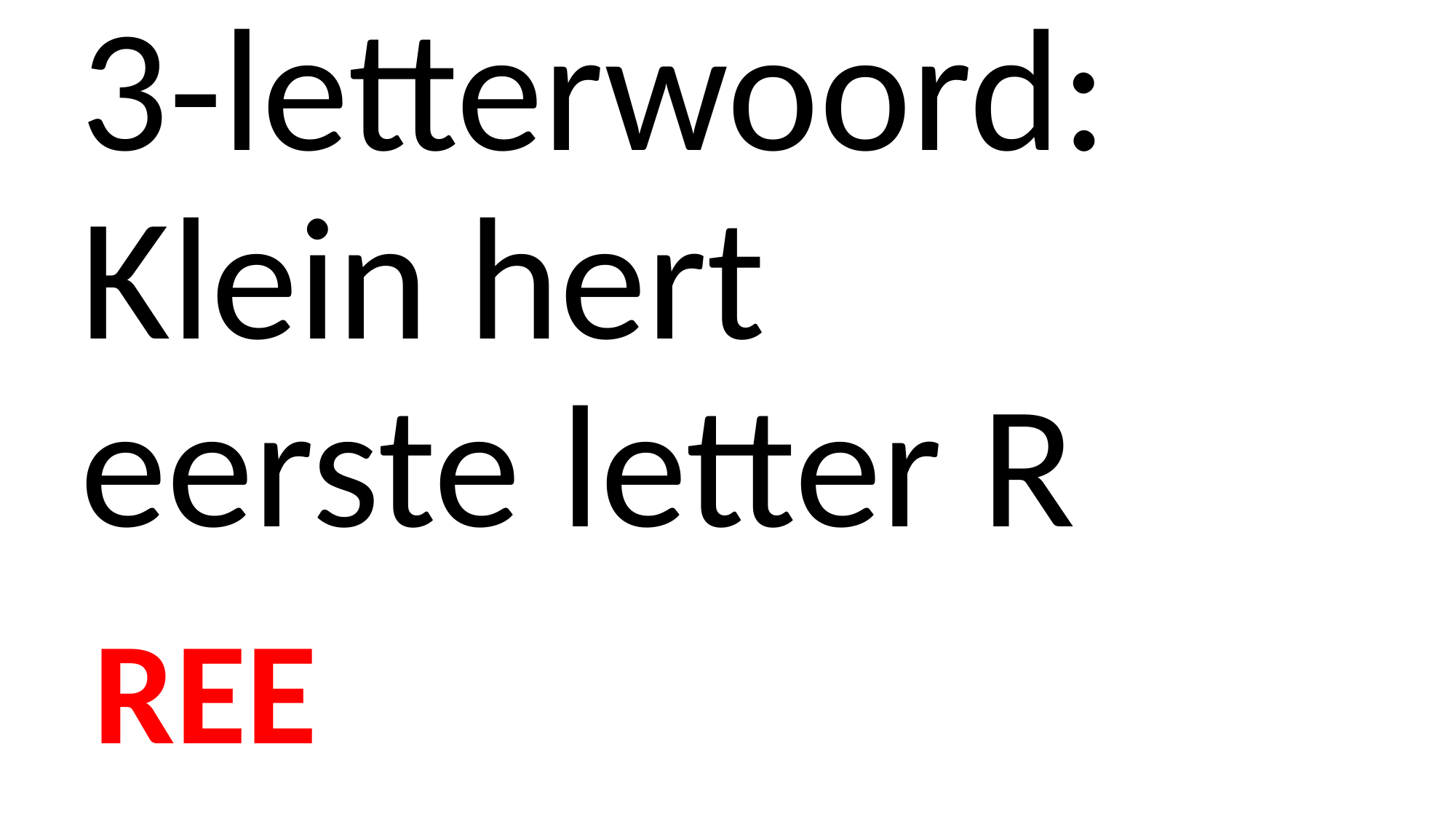

# 3-letterwoord: Klein hert eerste letter R
REE